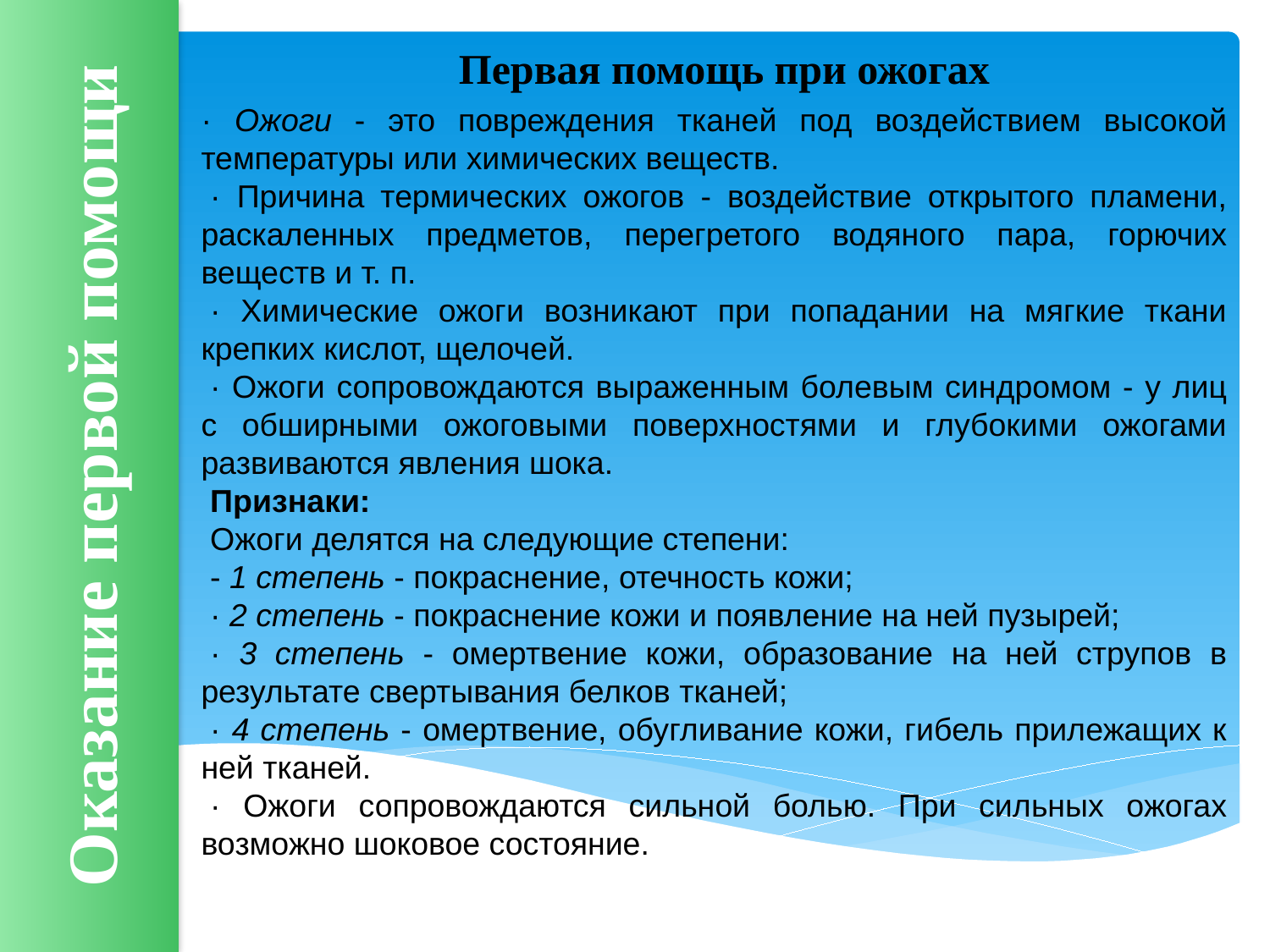

Первая помощь при ожогах

· Ожоги - это повреждения тканей под воздействием высокой температуры или химических веществ.
 · Причина термических ожогов - воздействие открытого пламени, раскаленных предметов, перегретого водяного пара, горючих веществ и т. п.
 · Химические ожоги возникают при попадании на мягкие ткани крепких кислот, щелочей.
 · Ожоги сопровождаются выраженным болевым синдромом - у лиц с обширными ожоговыми поверхностями и глубокими ожогами развиваются явления шока.
 Признаки:
 Ожоги делятся на следующие степени:
 - 1 степень - покраснение, отечность кожи;
 · 2 степень - покраснение кожи и появление на ней пузырей;
 · 3 степень - омертвение кожи, образование на ней струпов в результате свертывания белков тканей;
 · 4 степень - омертвение, обугливание кожи, гибель прилежащих к ней тканей.
 · Ожоги сопровождаются сильной болью. При сильных ожогах возможно шоковое состояние.
Оказание первой помощи